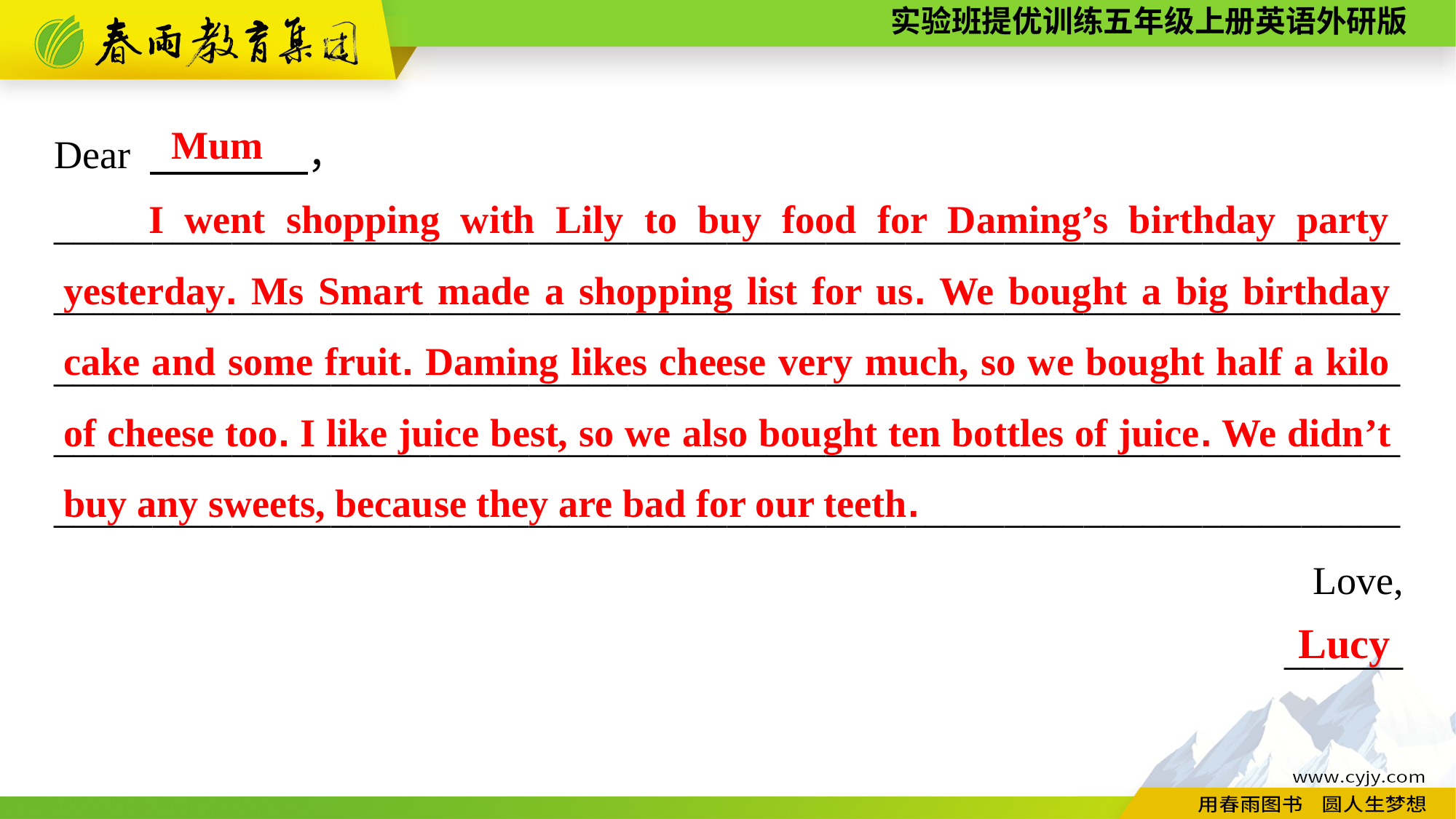

Dear 　　　　，
____________________________________________________________________________________________________________________________________________________________________________________________________________________________________________________________________________________________________________________________________________________
Love,
______
Mum
I went shopping with Lily to buy food for Daming’s birthday party yesterday. Ms Smart made a shopping list for us. We bought a big birthday cake and some fruit. Daming likes cheese very much, so we bought half a kilo of cheese too. I like juice best, so we also bought ten bottles of juice. We didn’t buy any sweets, because they are bad for our teeth.
Lucy